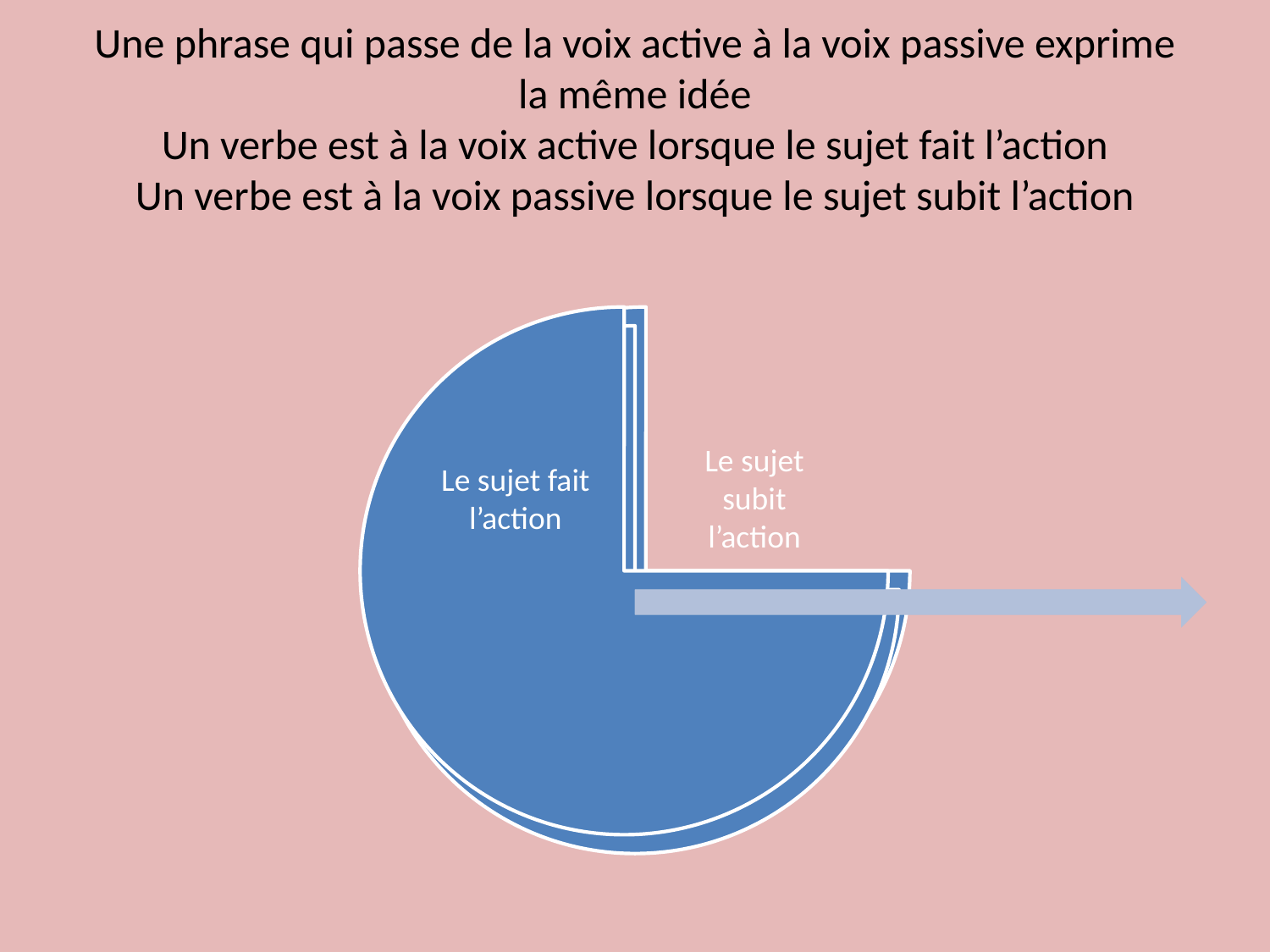

# Une phrase qui passe de la voix active à la voix passive exprime la même idée Un verbe est à la voix active lorsque le sujet fait l’action Un verbe est à la voix passive lorsque le sujet subit l’action
Le sujet subit l’action
Exprime la meme  idée
Le sujet fait l’action